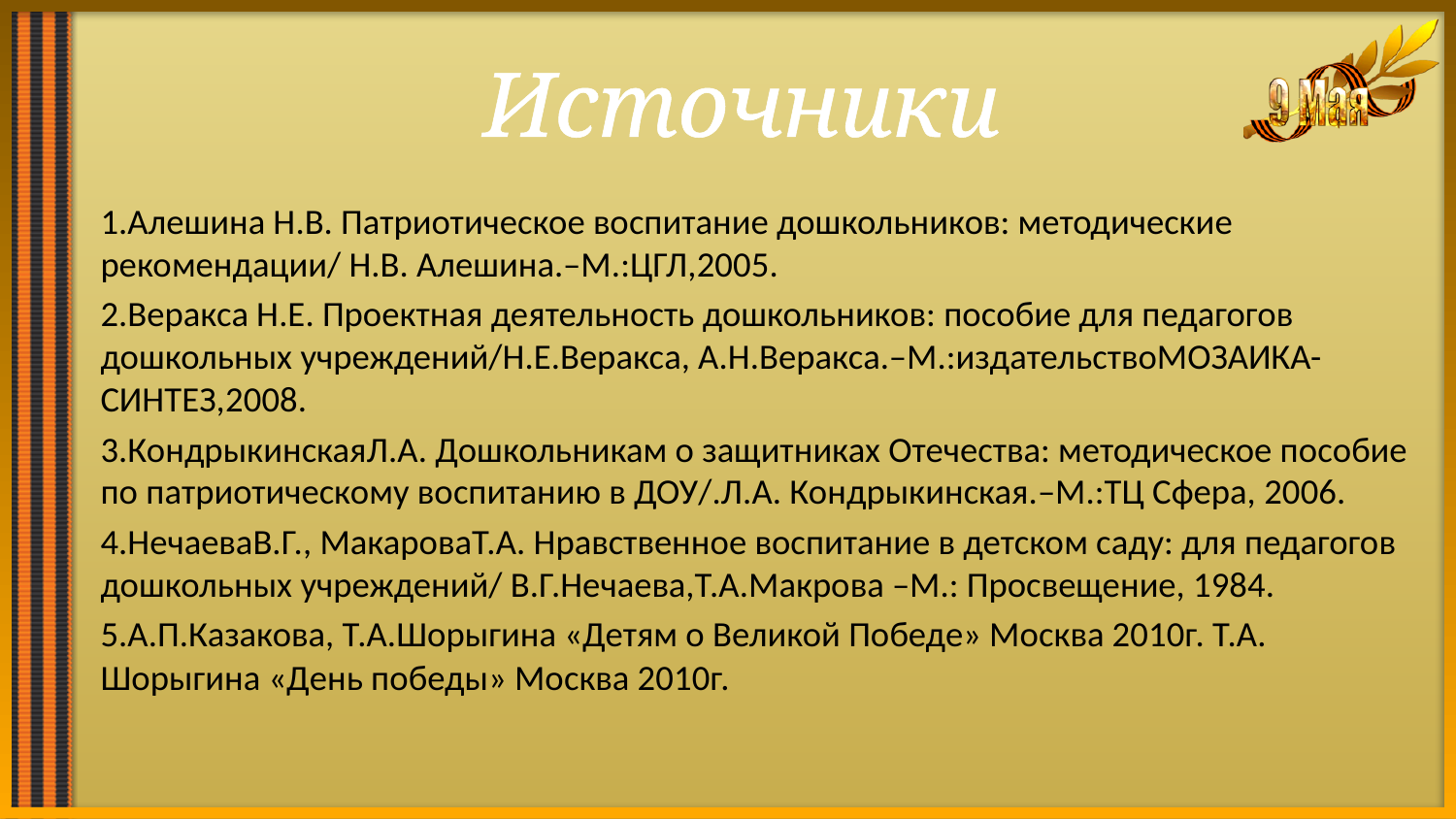

# Источники
1.Алешина Н.В. Патриотическое воспитание дошкольников: методические рекомендации/ Н.В. Алешина.–М.:ЦГЛ,2005.
2.Веракса Н.Е. Проектная деятельность дошкольников: пособие для педагогов дошкольных учреждений/Н.Е.Веракса, А.Н.Веракса.–М.:издательствоМОЗАИКА-СИНТЕЗ,2008.
3.КондрыкинскаяЛ.А. Дошкольникам о защитниках Отечества: методическое пособие по патриотическому воспитанию в ДОУ/.Л.А. Кондрыкинская.–М.:ТЦ Сфера, 2006.
4.НечаеваВ.Г., МакароваТ.А. Нравственное воспитание в детском саду: для педагогов дошкольных учреждений/ В.Г.Нечаева,Т.А.Макрова –М.: Просвещение, 1984.
5.А.П.Казакова, Т.А.Шорыгина «Детям о Великой Победе» Москва 2010г. Т.А. Шорыгина «День победы» Москва 2010г.